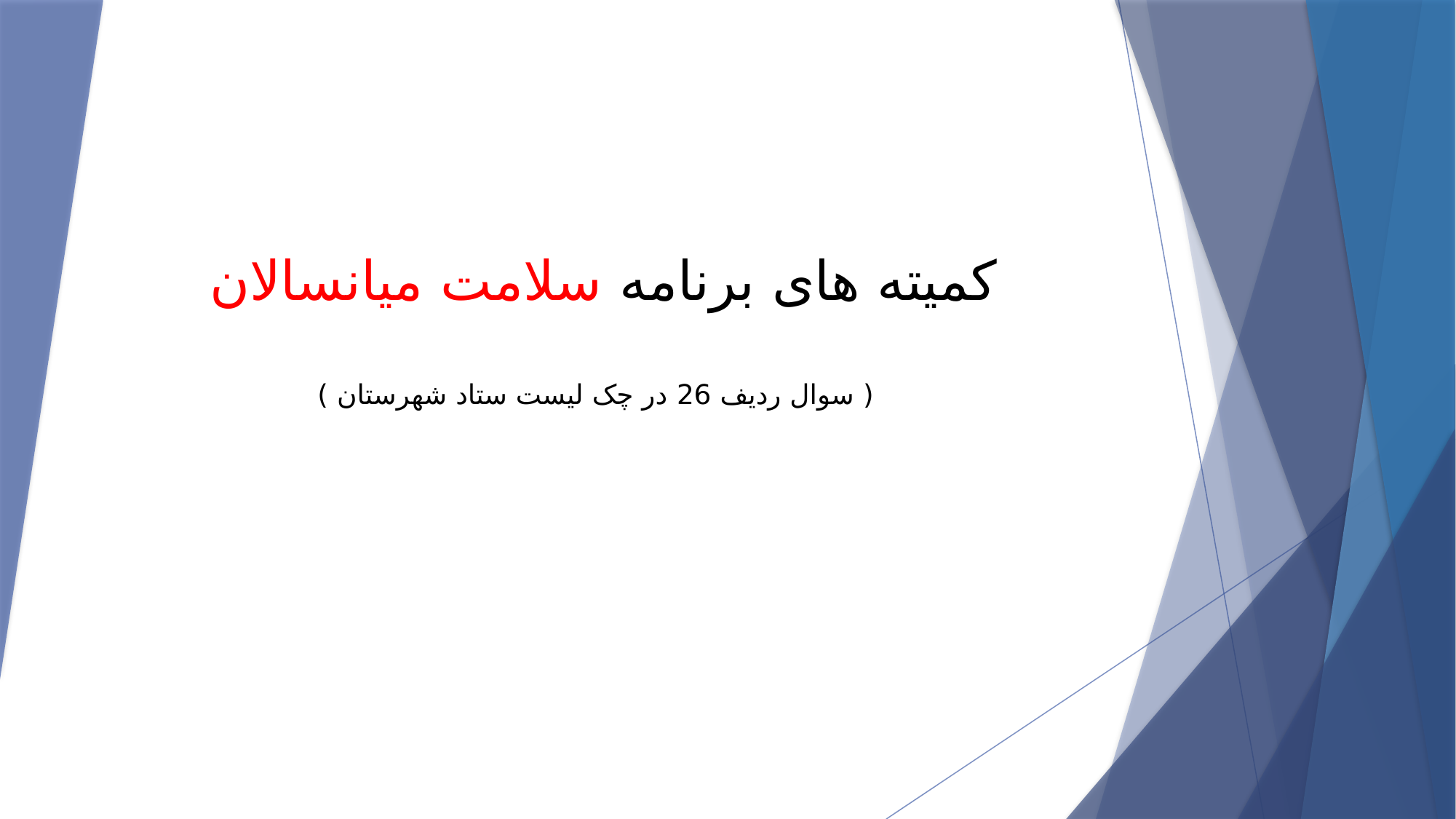

# کمیته های برنامه سلامت میانسالان ( سوال ردیف 26 در چک لیست ستاد شهرستان )